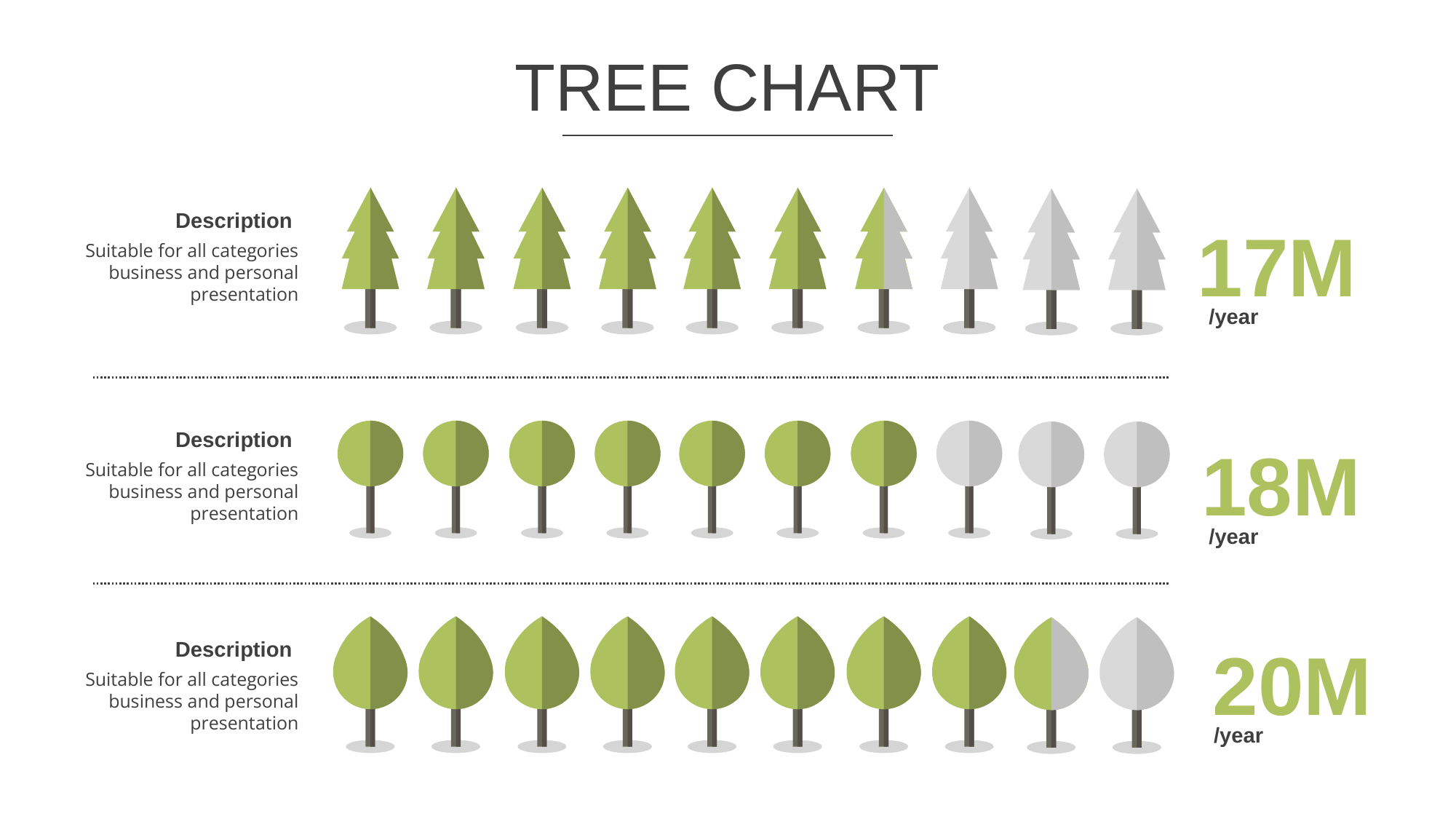

# TREE CHART

Description
17M
Suitable for all categories business and personal presentation
/year

Description

18M
Suitable for all categories business and personal presentation
/year

20M
Description
Suitable for all categories business and personal presentation
/year